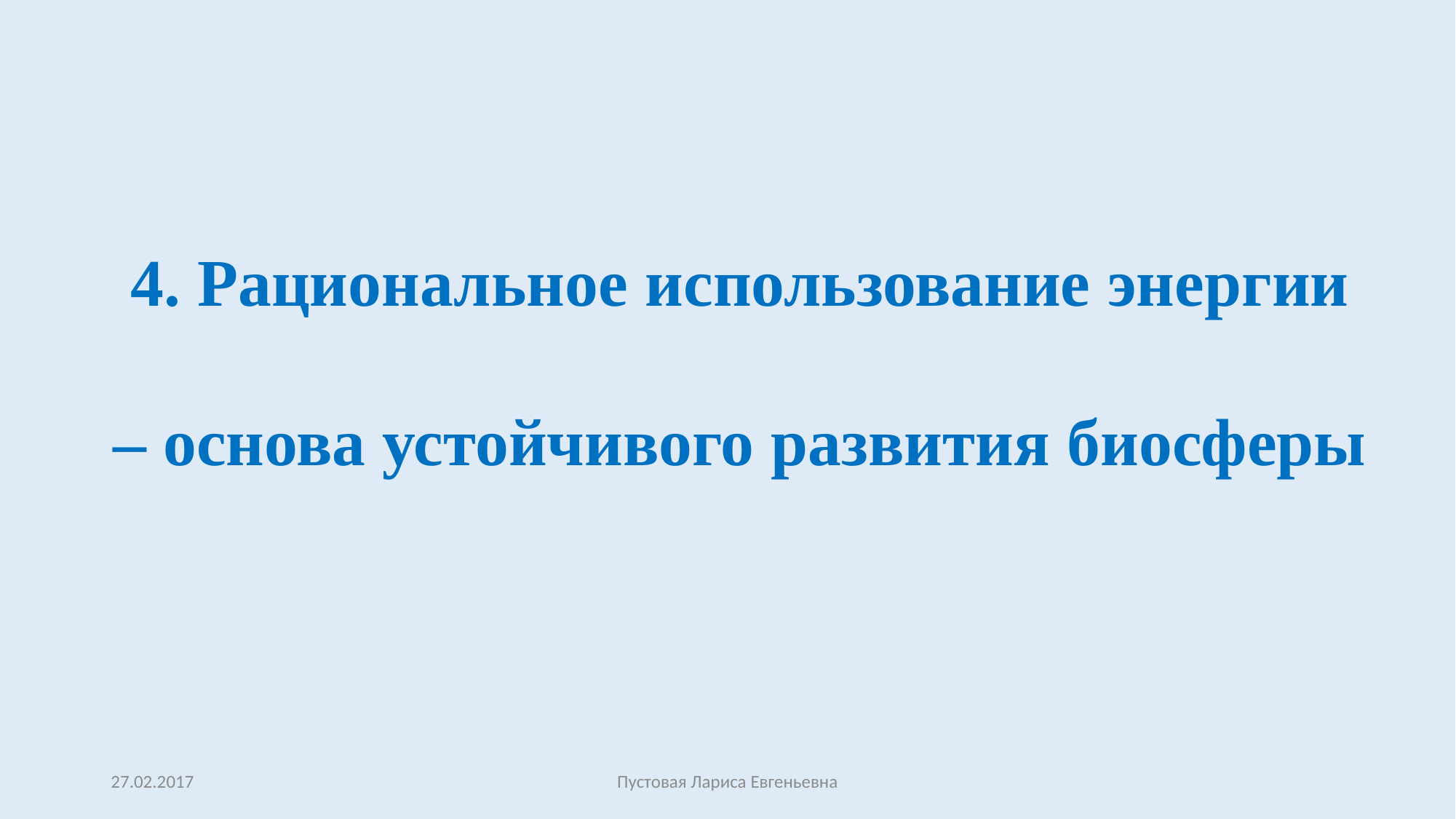

# 4. Рациональное использование энергии – основа устойчивого развития биосферы
27.02.2017
Пустовая Лариса Евгеньевна